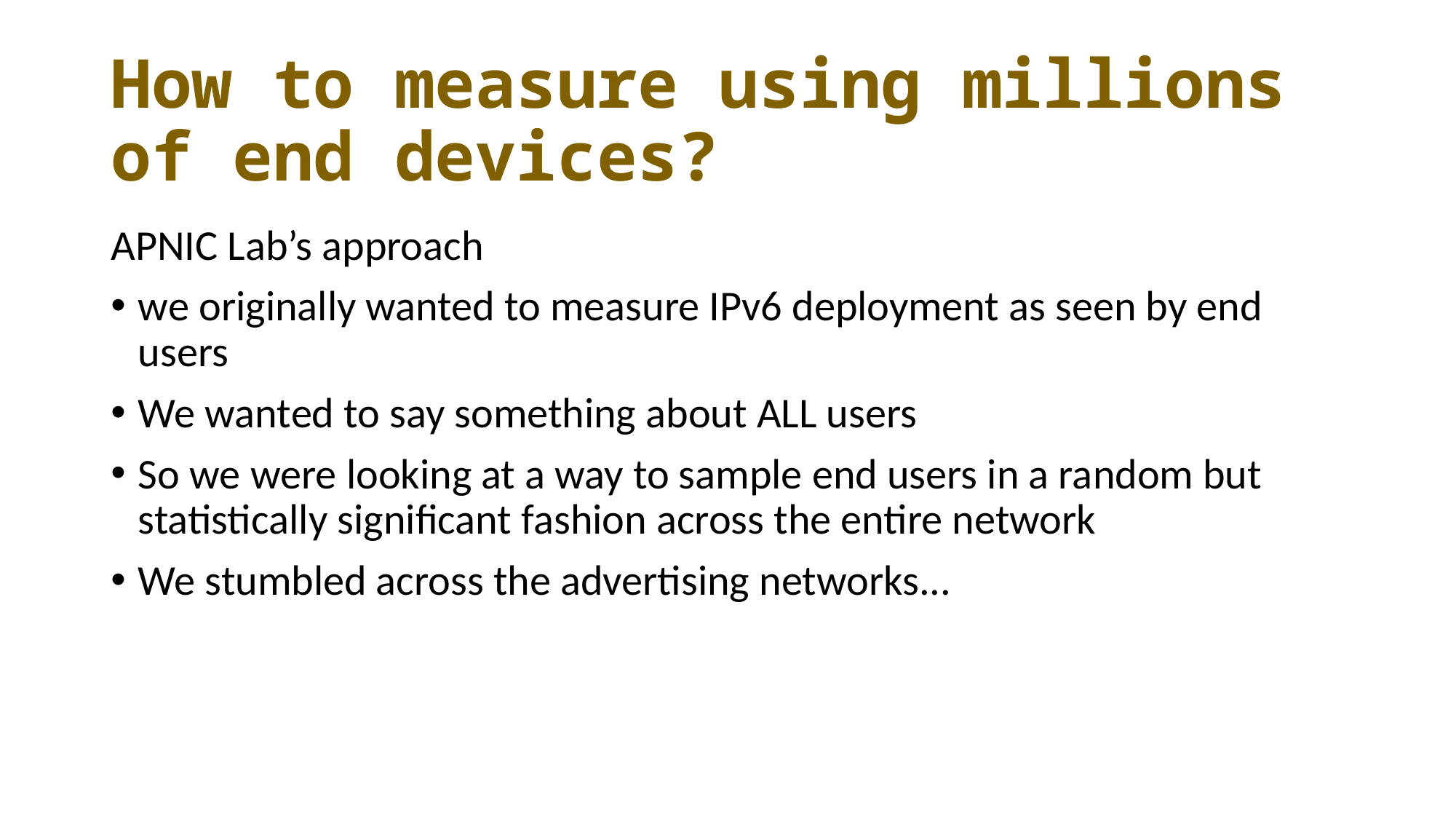

# How to measure using millions of end devices?
APNIC Lab’s approach
we originally wanted to measure IPv6 deployment as seen by end users
We wanted to say something about ALL users
So we were looking at a way to sample end users in a random but statistically significant fashion across the entire network
We stumbled across the advertising networks...